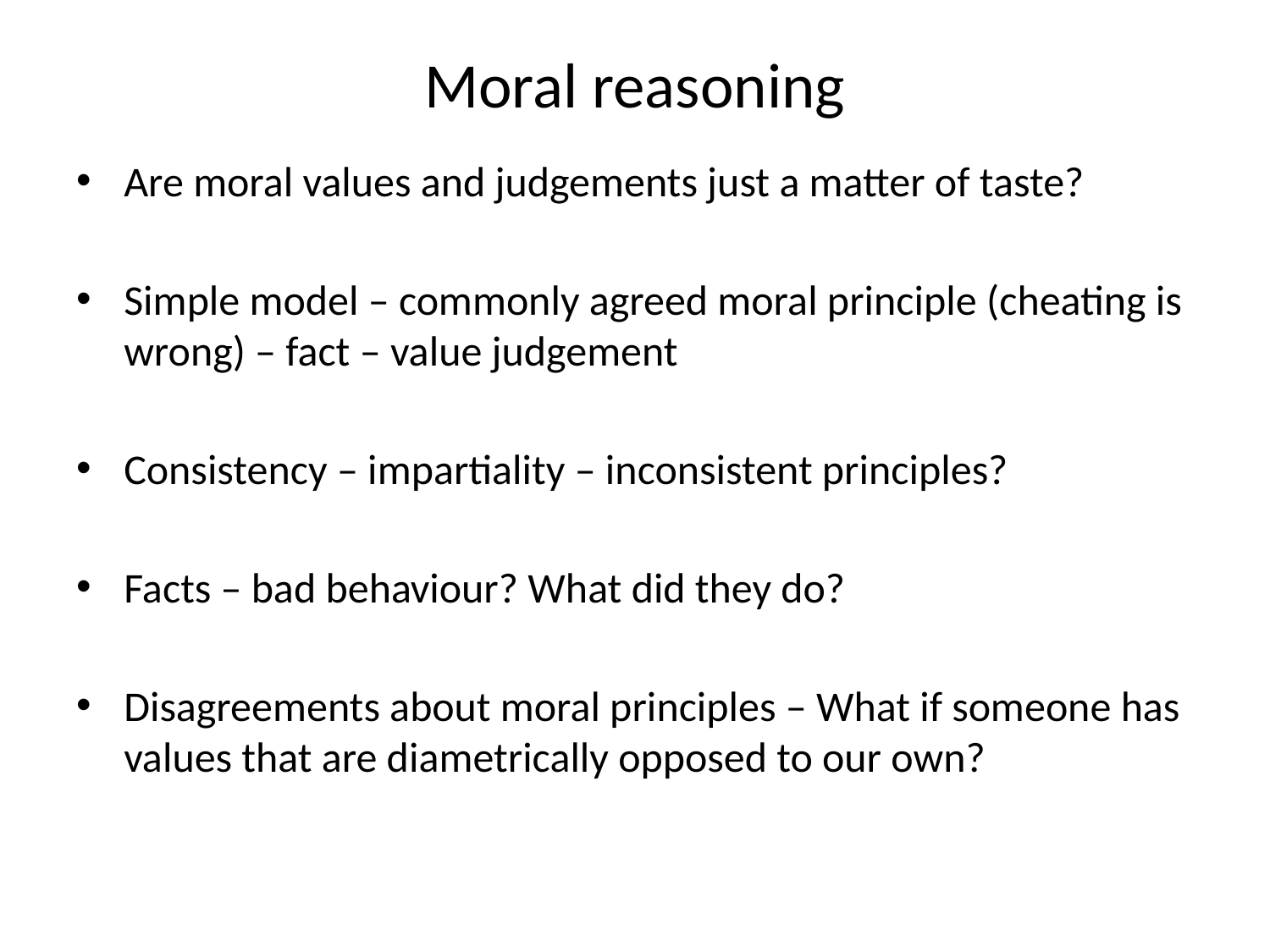

# Moral reasoning
Are moral values and judgements just a matter of taste?

Simple model – commonly agreed moral principle (cheating is wrong) – fact – value judgement

Consistency – impartiality – inconsistent principles?

Facts – bad behaviour? What did they do?

Disagreements about moral principles – What if someone has values that are diametrically opposed to our own?